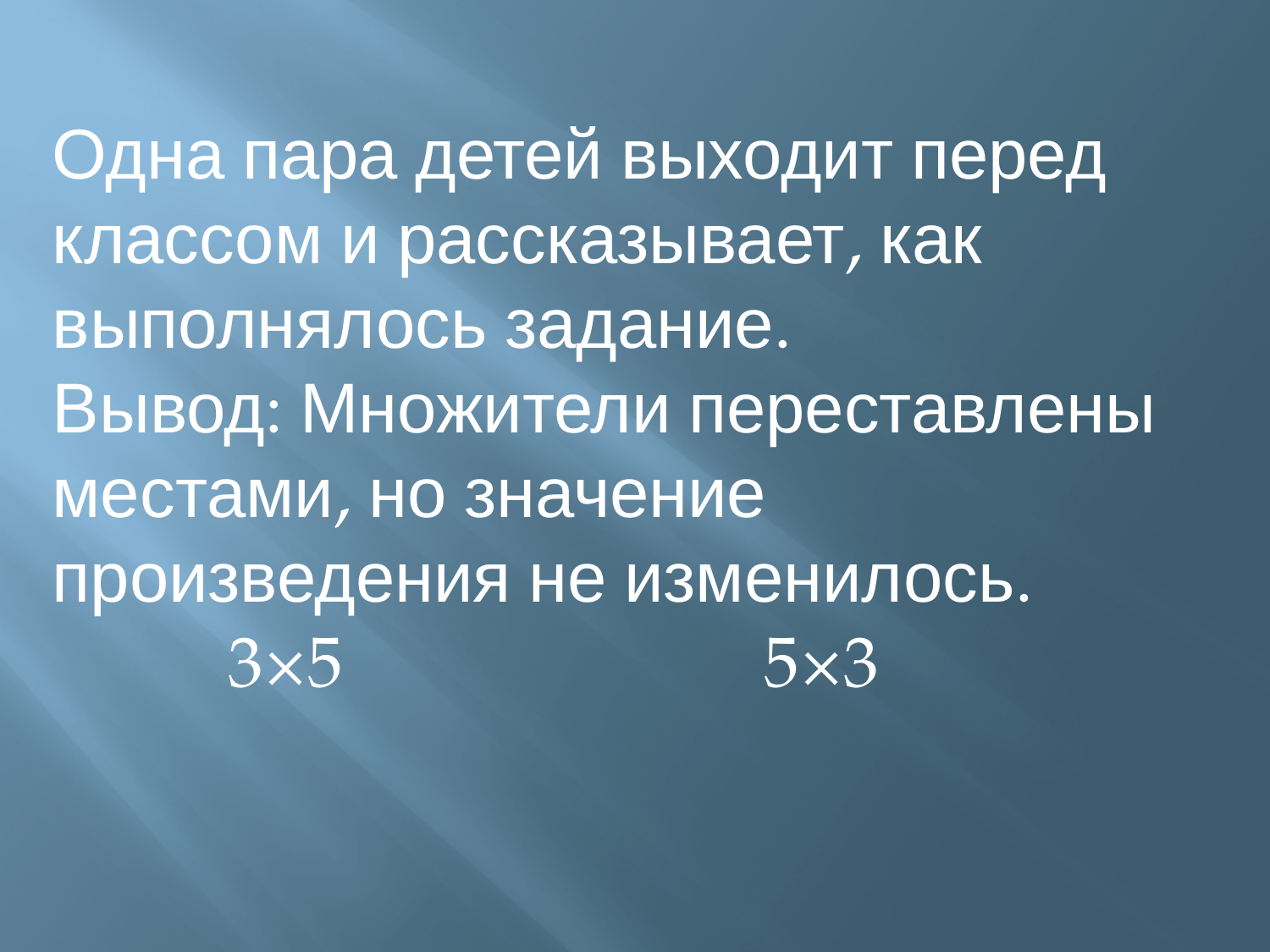

Одна пара детей выходит перед классом и рассказывает, как выполнялось задание.
Вывод: Множители переставлены местами, но значение произведения не изменилось.
          3×5                        5×3